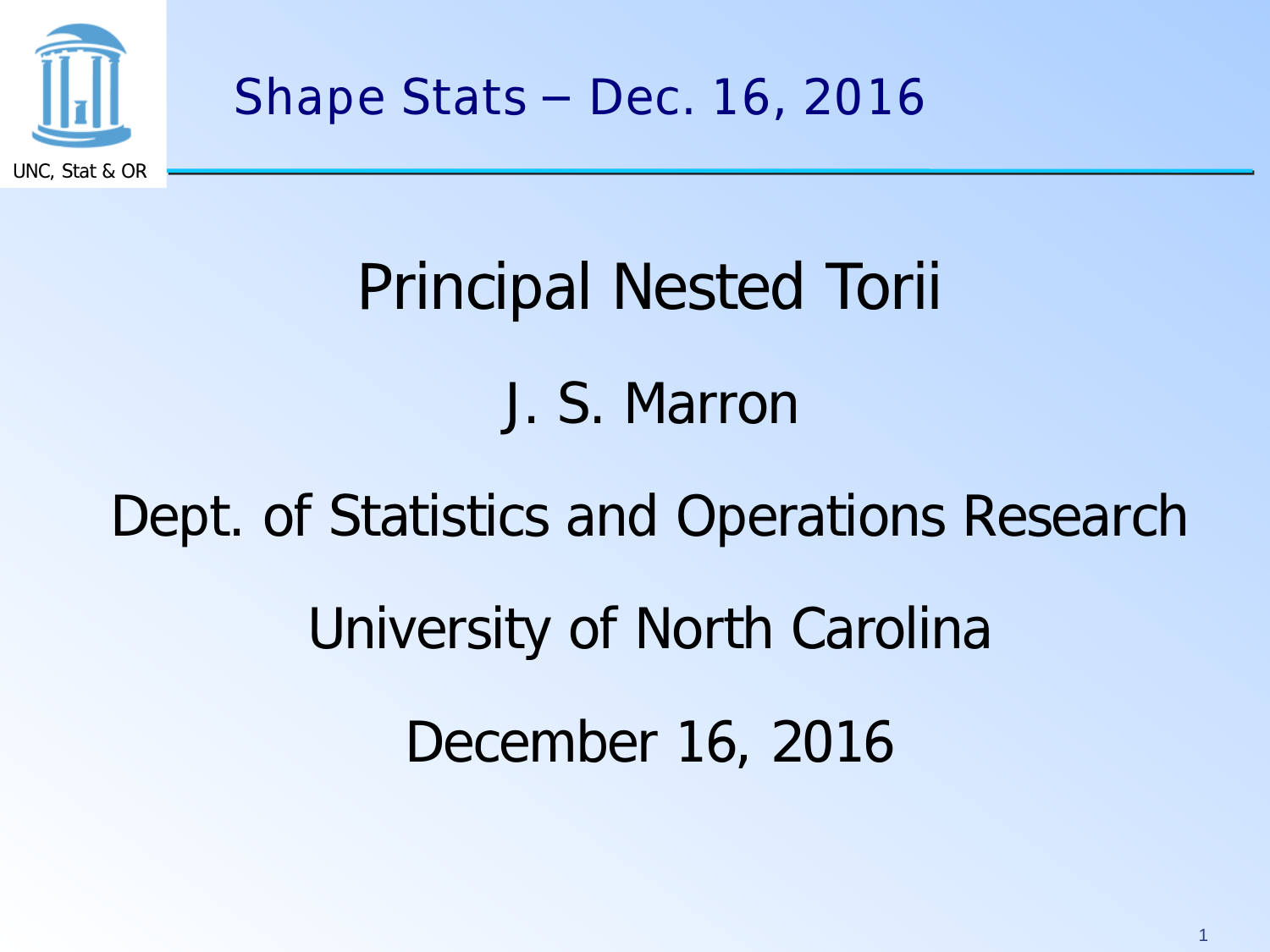

# Shape Stats – Dec. 16, 2016
Principal Nested Torii
J. S. Marron
Dept. of Statistics and Operations Research
University of North Carolina
December 16, 2016